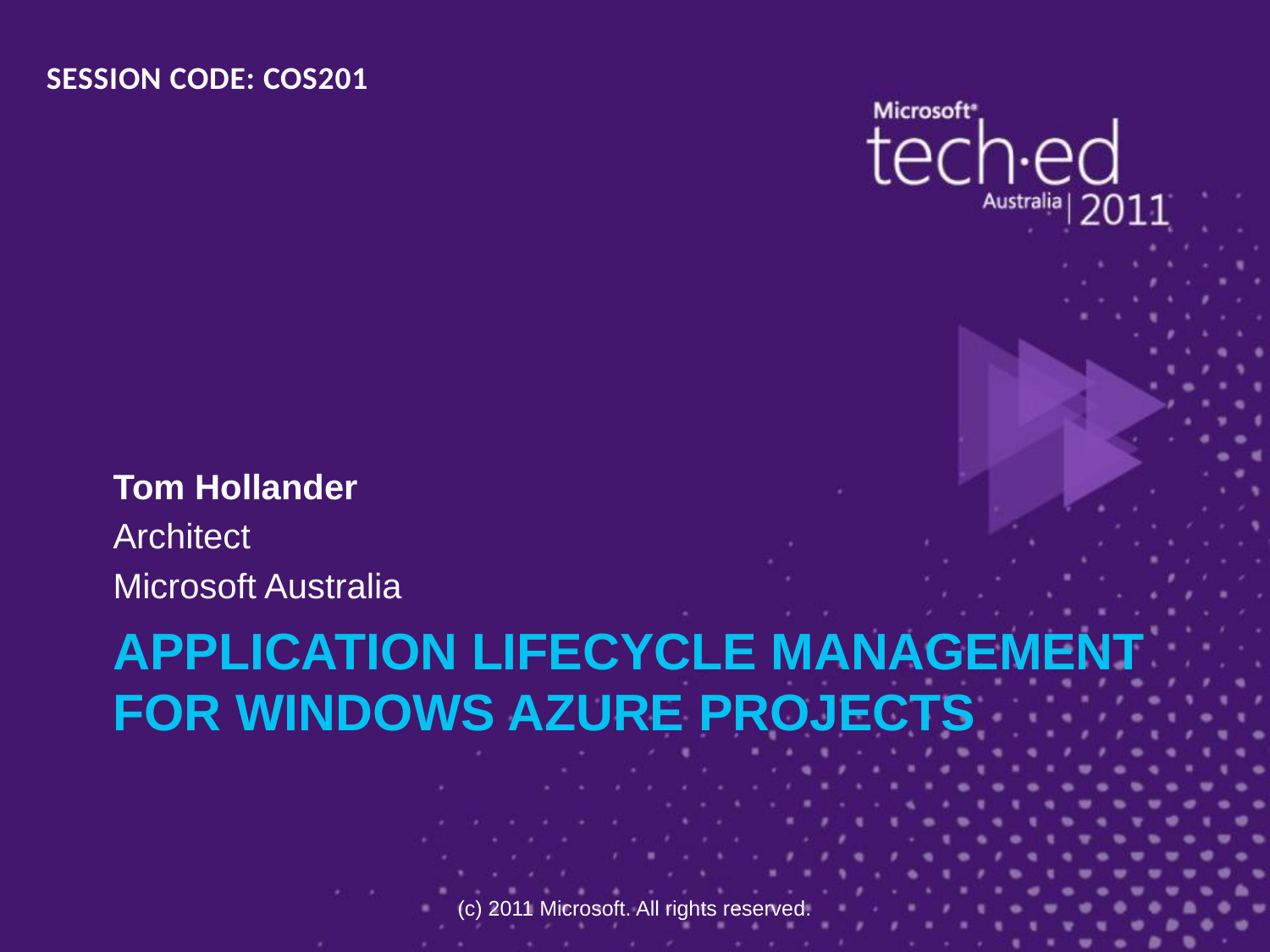

SESSION CODE: COS201
Tom Hollander
Architect
Microsoft Australia
# Application Lifecycle Management for Windows Azure projects
(c) 2011 Microsoft. All rights reserved.